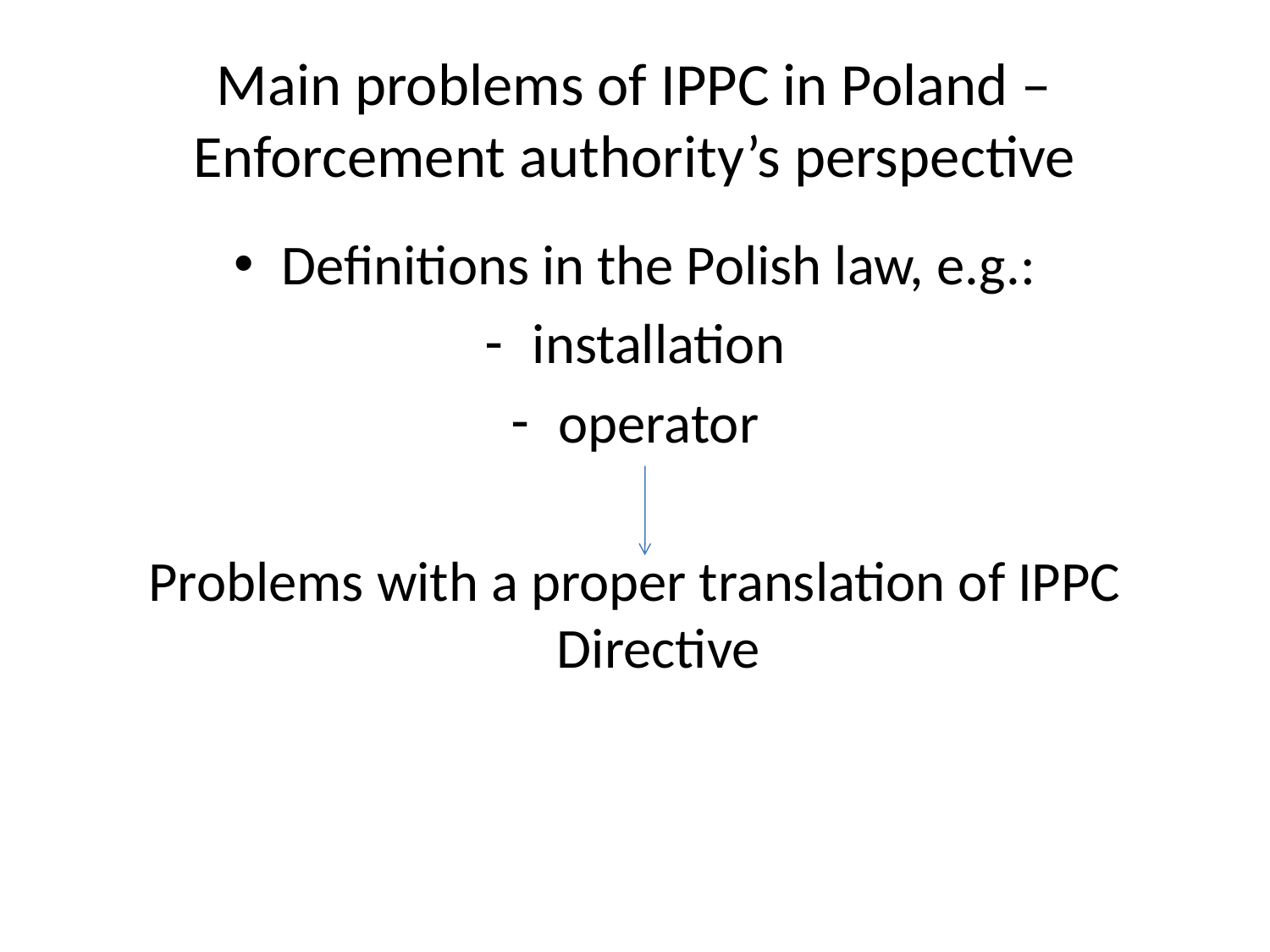

# Main problems of IPPC in Poland – Enforcement authority’s perspective
Definitions in the Polish law, e.g.:
installation
operator

Problems with a proper translation of IPPC Directive